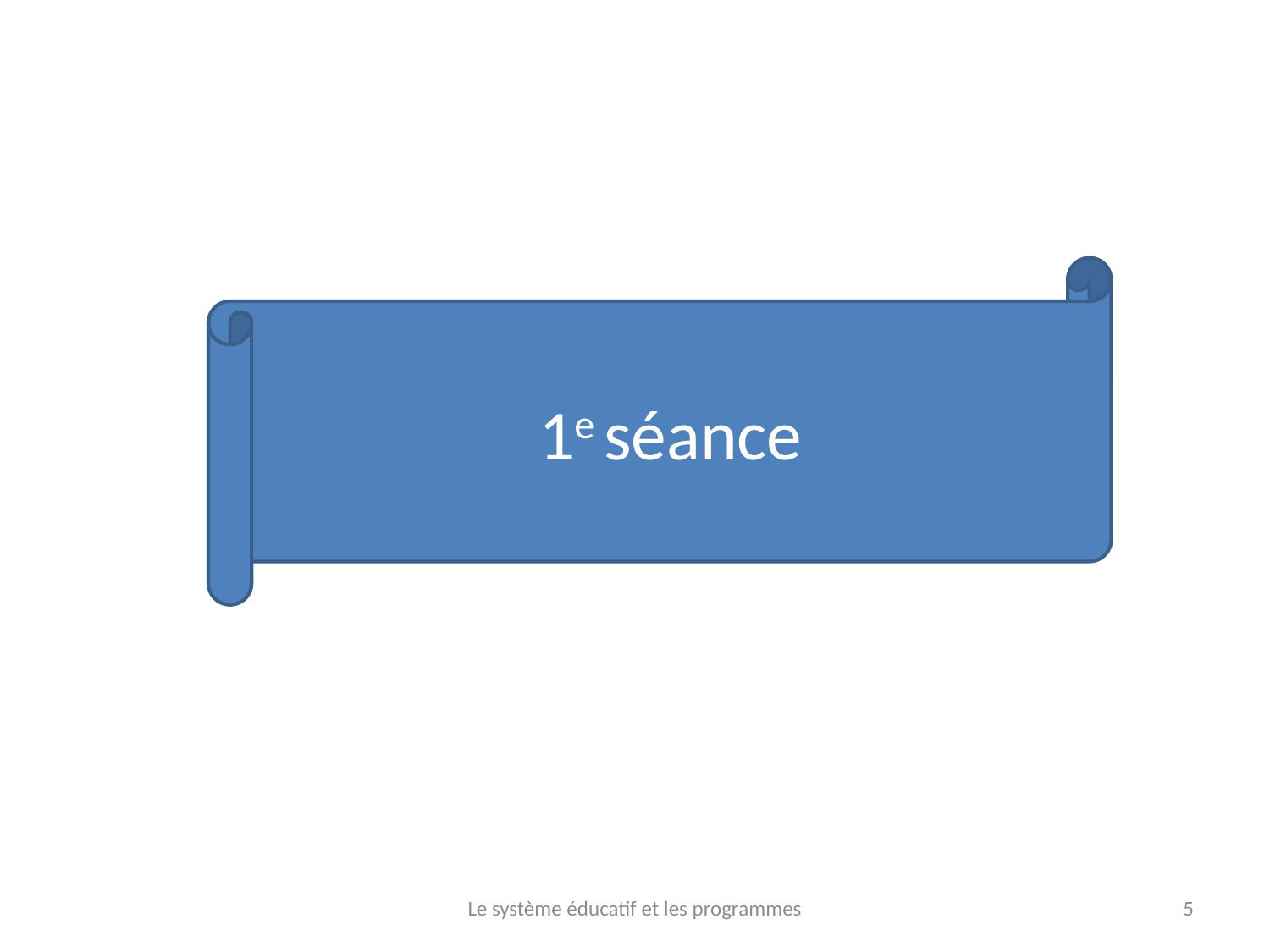

1e séance

Le système éducatif et les programmes
5